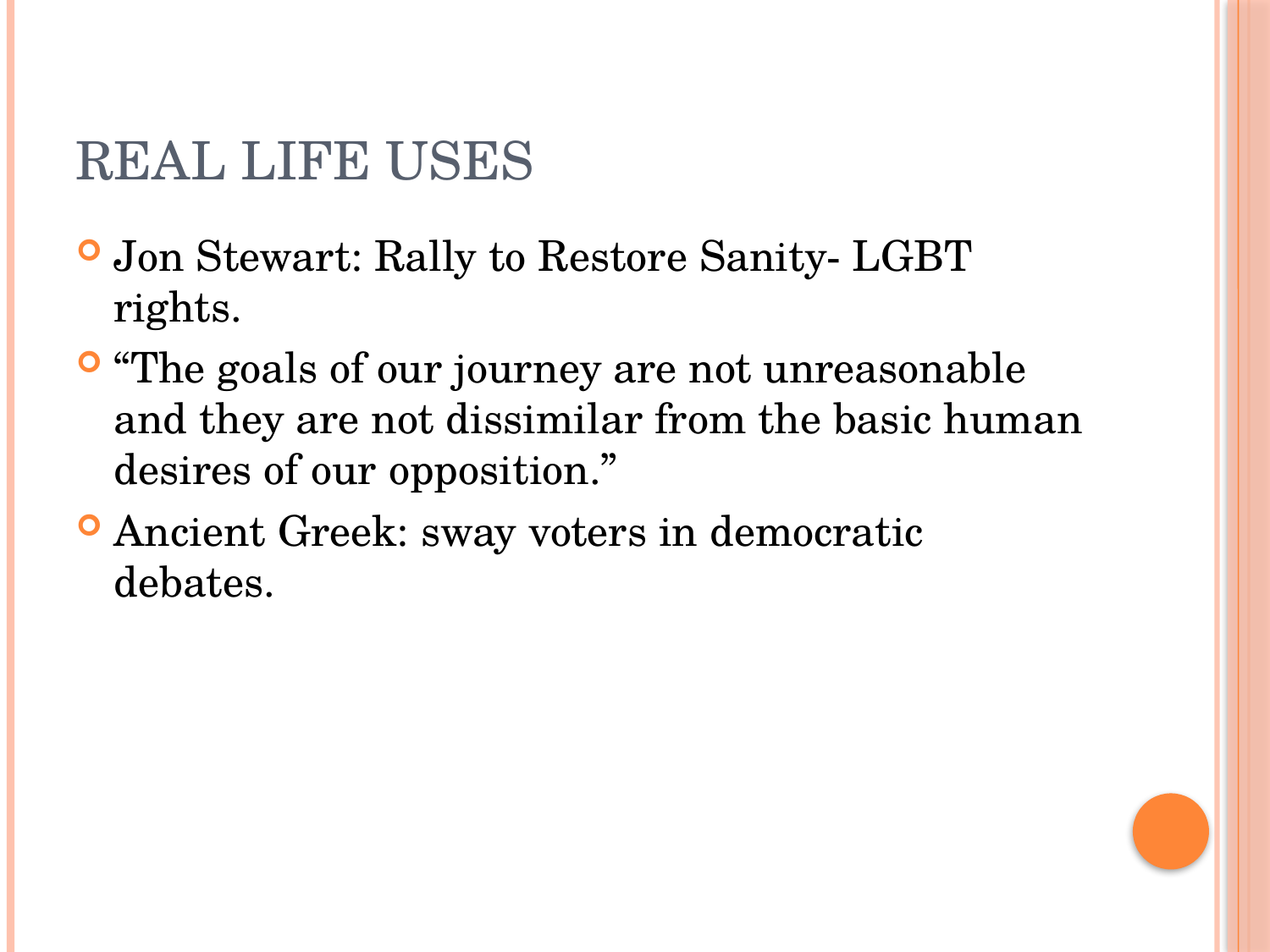

# Real Life Uses
Jon Stewart: Rally to Restore Sanity- LGBT rights.
“The goals of our journey are not unreasonable and they are not dissimilar from the basic human desires of our opposition.”
Ancient Greek: sway voters in democratic debates.